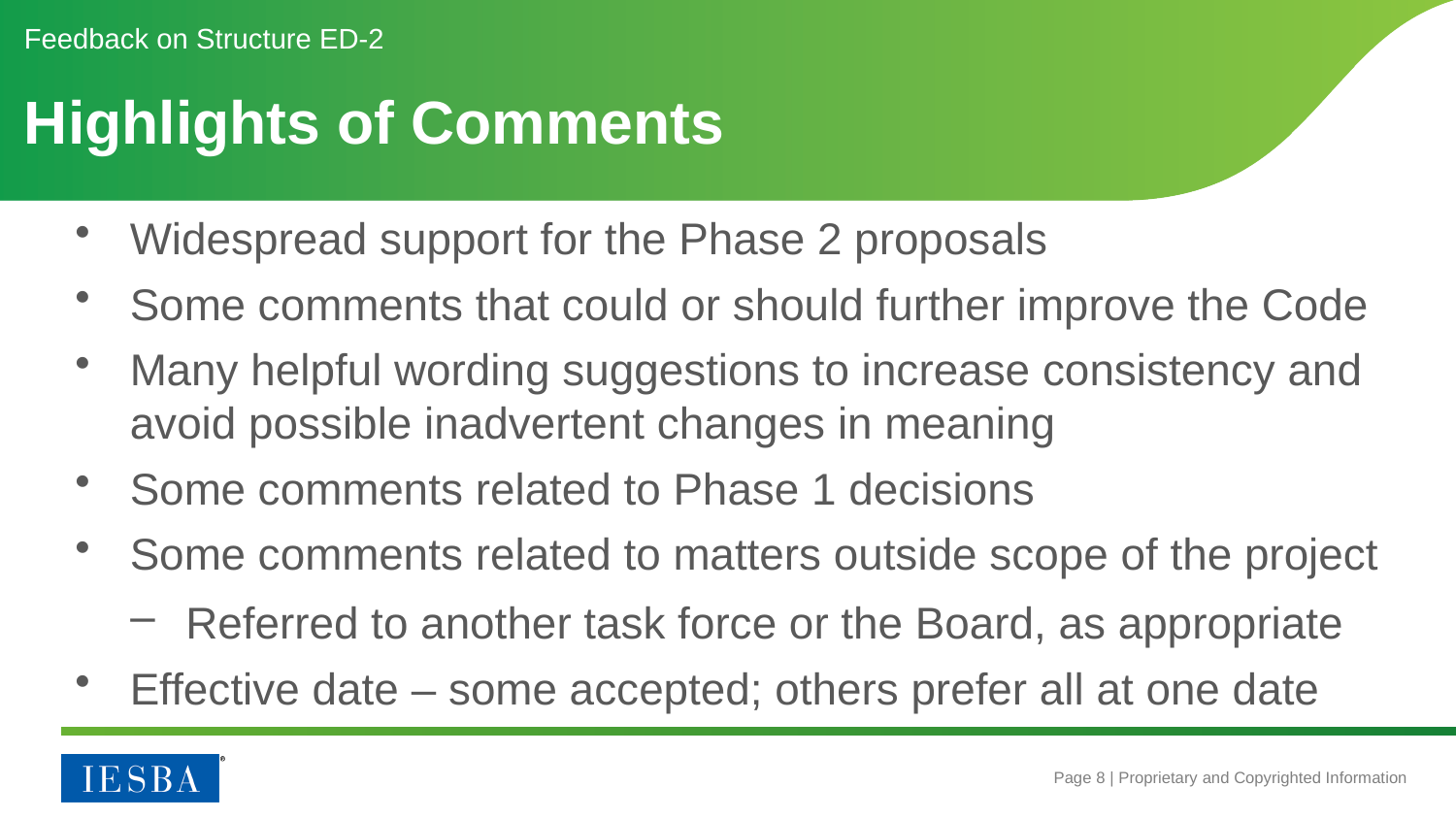

Feedback on Structure ED-2
# Highlights of Comments
Widespread support for the Phase 2 proposals
Some comments that could or should further improve the Code
Many helpful wording suggestions to increase consistency and avoid possible inadvertent changes in meaning
Some comments related to Phase 1 decisions
Some comments related to matters outside scope of the project
Referred to another task force or the Board, as appropriate
Effective date – some accepted; others prefer all at one date